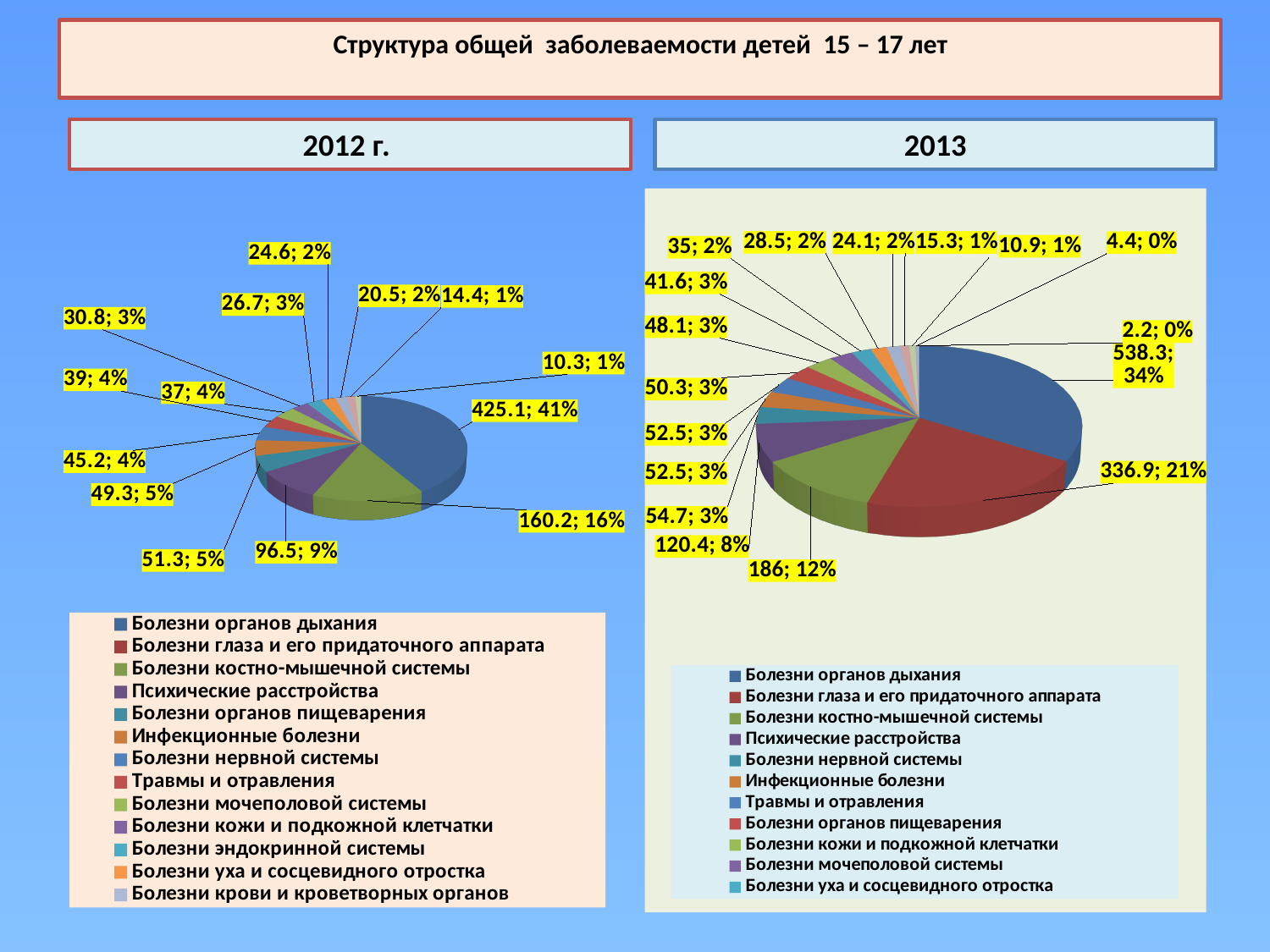

# Структура общей  заболеваемости детей  15 – 17 лет
2012 г.
2013

[unsupported chart]

[unsupported chart]